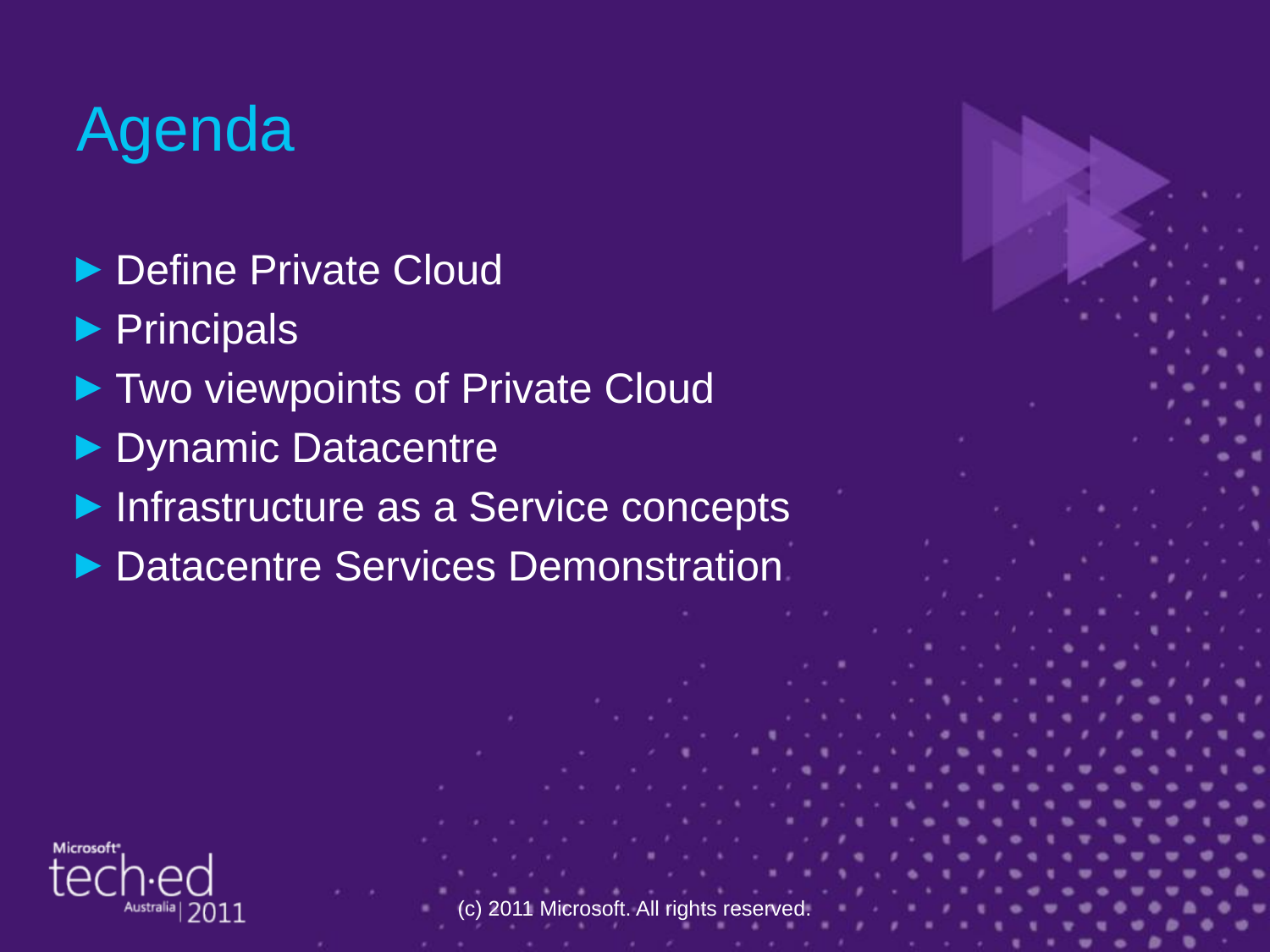

# Agenda
Define Private Cloud
Principals
Two viewpoints of Private Cloud
Dynamic Datacentre
Infrastructure as a Service concepts
Datacentre Services Demonstration

(c) 2011 Microsoft. All rights reserved.